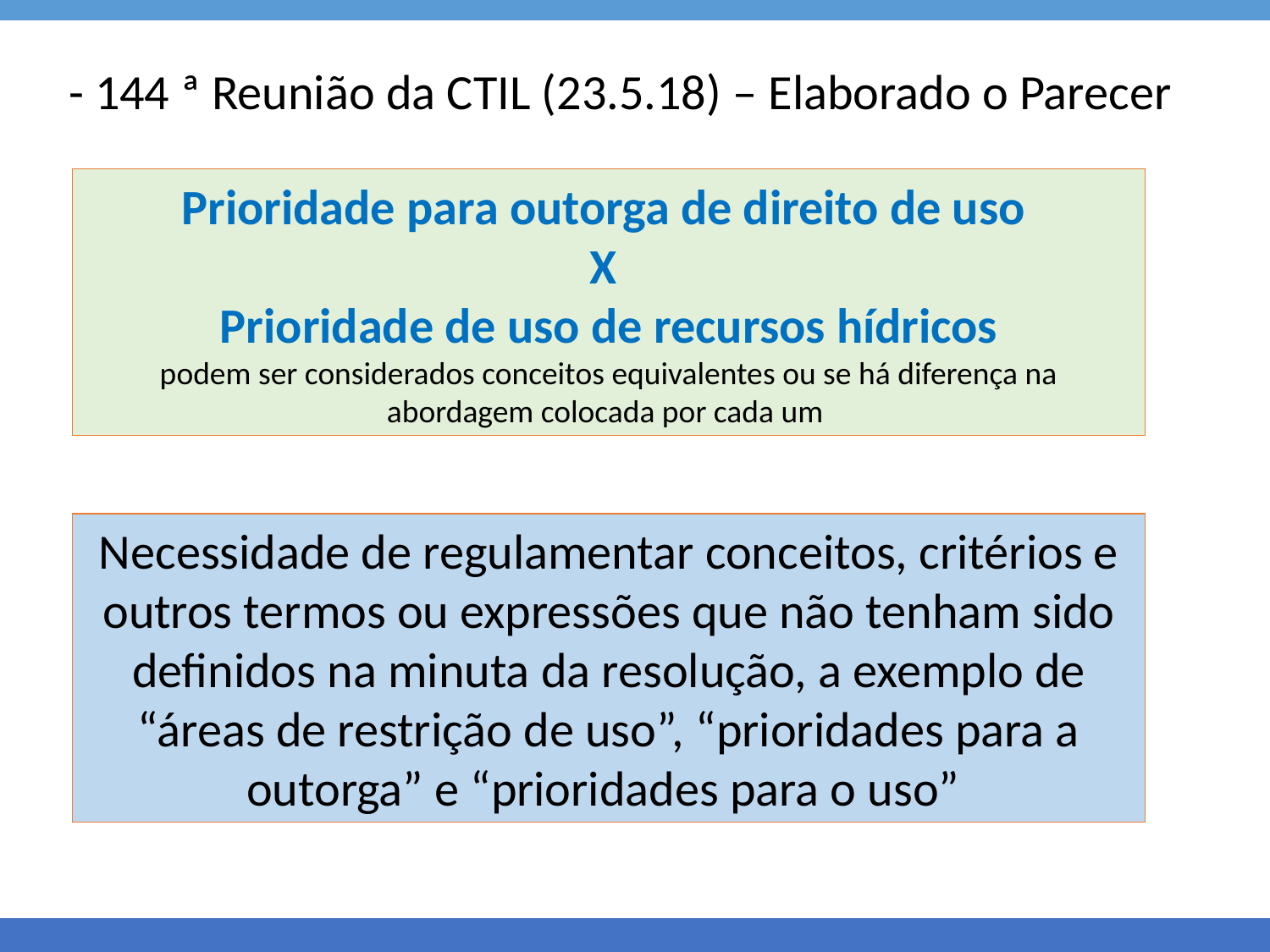

- 144 ª Reunião da CTIL (23.5.18) – Elaborado o Parecer
Prioridade para outorga de direito de uso
X
Prioridade de uso de recursos hídricos
podem ser considerados conceitos equivalentes ou se há diferença na abordagem colocada por cada um
Necessidade de regulamentar conceitos, critérios e outros termos ou expressões que não tenham sido definidos na minuta da resolução, a exemplo de “áreas de restrição de uso”, “prioridades para a outorga” e “prioridades para o uso”